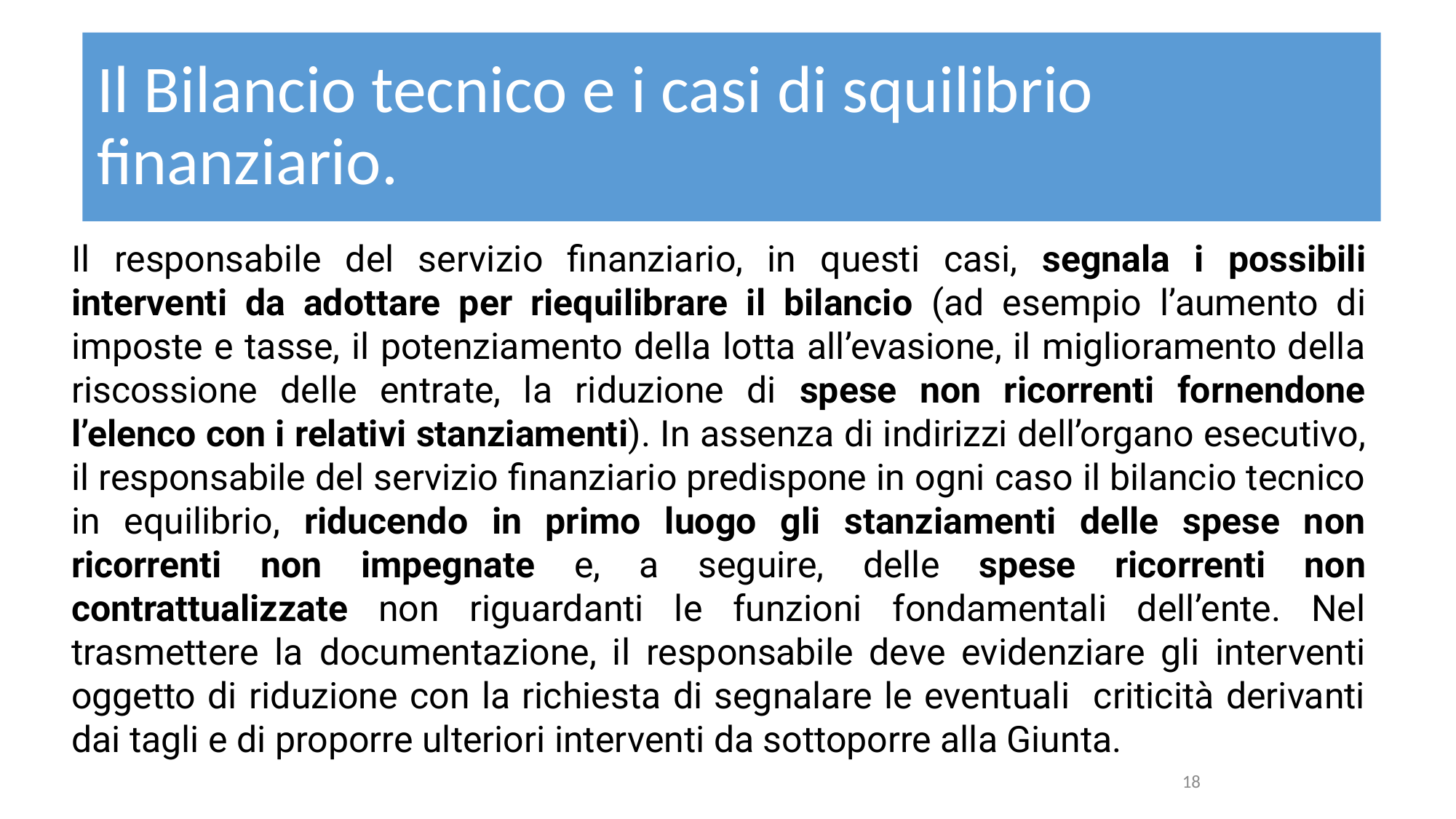

Il Bilancio tecnico e i casi di squilibrio finanziario.
Il responsabile del servizio finanziario, in questi casi, segnala i possibili interventi da adottare per riequilibrare il bilancio (ad esempio l’aumento di imposte e tasse, il potenziamento della lotta all’evasione, il miglioramento della riscossione delle entrate, la riduzione di spese non ricorrenti fornendone l’elenco con i relativi stanziamenti). In assenza di indirizzi dell’organo esecutivo, il responsabile del servizio finanziario predispone in ogni caso il bilancio tecnico in equilibrio, riducendo in primo luogo gli stanziamenti delle spese non ricorrenti non impegnate e, a seguire, delle spese ricorrenti non contrattualizzate non riguardanti le funzioni fondamentali dell’ente. Nel trasmettere la documentazione, il responsabile deve evidenziare gli interventi oggetto di riduzione con la richiesta di segnalare le eventuali  criticità derivanti dai tagli e di proporre ulteriori interventi da sottoporre alla Giunta.
18